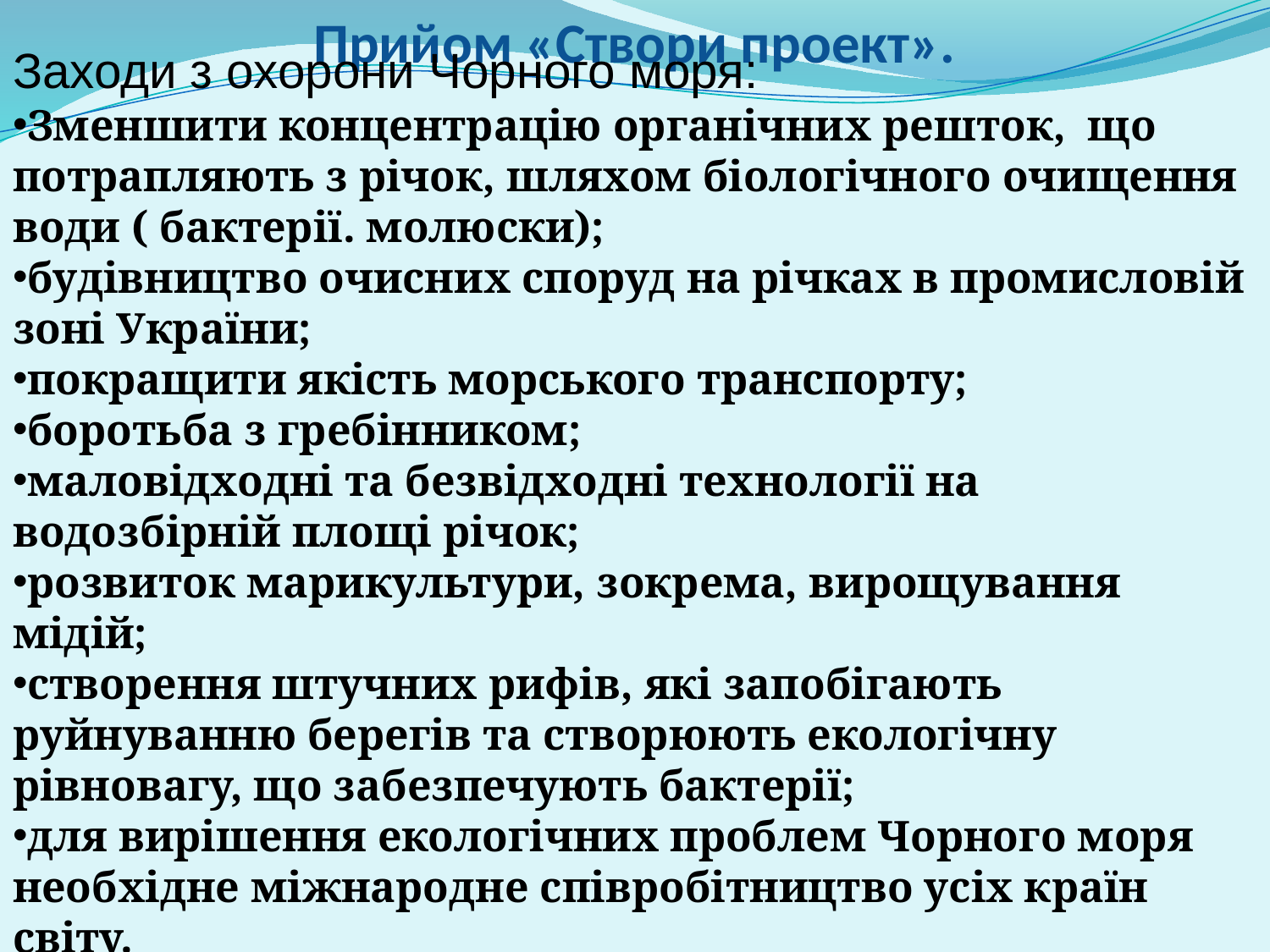

Прийом «Створи проект».
Заходи з охорони Чорного моря:
Зменшити концентрацію органічних решток,  що потрапляють з річок, шляхом біологічного очищення води ( бактерії. молюски);
будівництво очисних споруд на річках в промисловій зоні України;
покращити якість морського транспорту;
боротьба з гребінником;
маловідходні та безвідходні технології на водозбірній площі річок;
розвиток марикультури, зокрема, вирощування мідій;
створення штучних рифів, які запобігають руйнуванню берегів та створюють екологічну рівновагу, що забезпечують бактерії;
для вирішення екологічних проблем Чорного моря необхідне міжнародне співробітництво усіх країн світу.